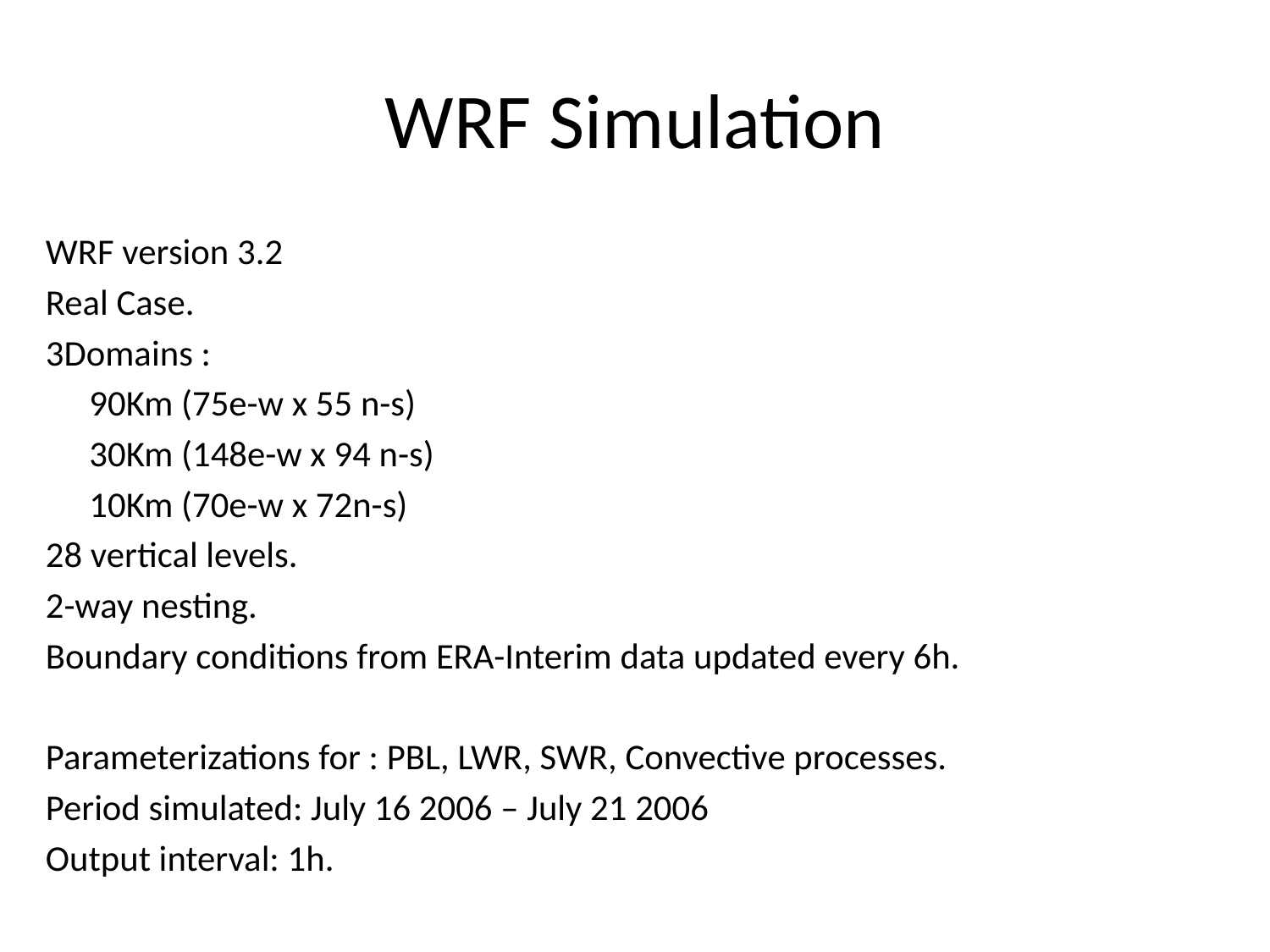

# WRF Simulation
WRF version 3.2
Real Case.
3Domains :
					90Km (75e-w x 55 n-s)
					30Km (148e-w x 94 n-s)
					10Km (70e-w x 72n-s)
28 vertical levels.
2-way nesting.
Boundary conditions from ERA-Interim data updated every 6h.

Parameterizations for : PBL, LWR, SWR, Convective processes.
Period simulated: July 16 2006 – July 21 2006
Output interval: 1h.